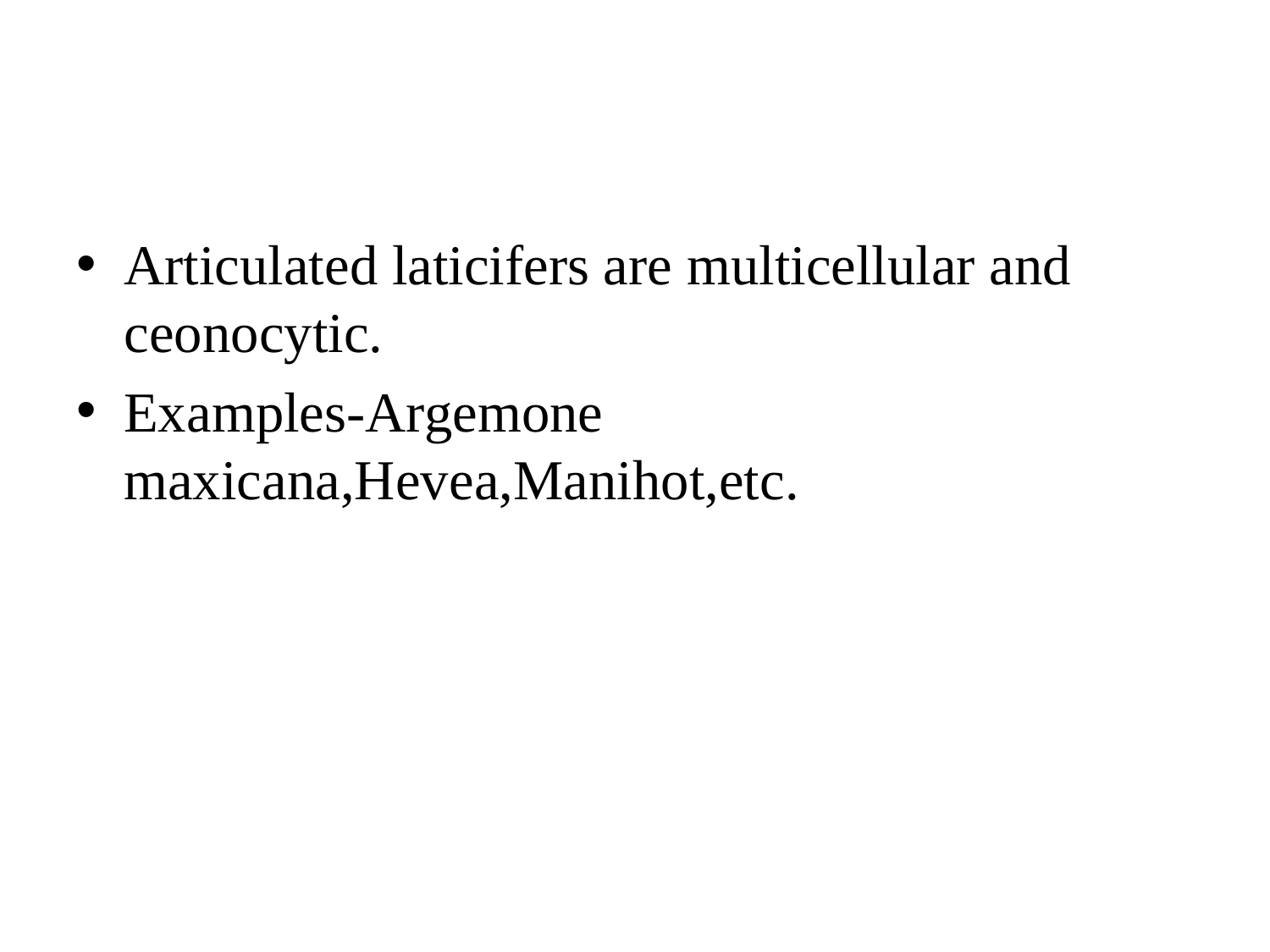

#
Articulated laticifers are multicellular and ceonocytic.
Examples-Argemone maxicana,Hevea,Manihot,etc.